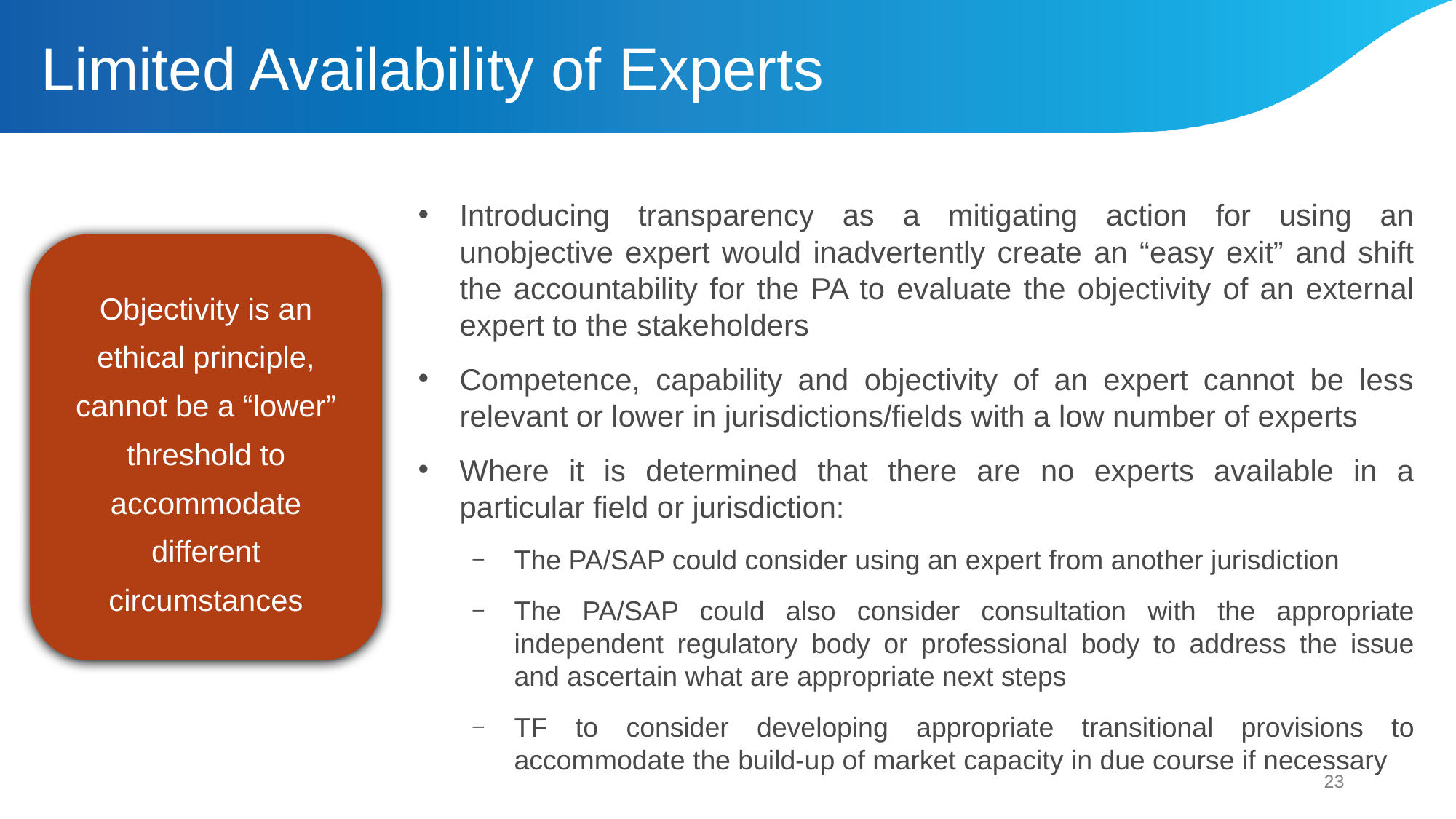

# Limited Availability of Experts
Introducing transparency as a mitigating action for using an unobjective expert would inadvertently create an “easy exit” and shift the accountability for the PA to evaluate the objectivity of an external expert to the stakeholders
Competence, capability and objectivity of an expert cannot be less relevant or lower in jurisdictions/fields with a low number of experts
Where it is determined that there are no experts available in a particular field or jurisdiction:
The PA/SAP could consider using an expert from another jurisdiction
The PA/SAP could also consider consultation with the appropriate independent regulatory body or professional body to address the issue and ascertain what are appropriate next steps
TF to consider developing appropriate transitional provisions to accommodate the build-up of market capacity in due course if necessary

Objectivity is an ethical principle, cannot be a “lower” threshold to accommodate different circumstances
23